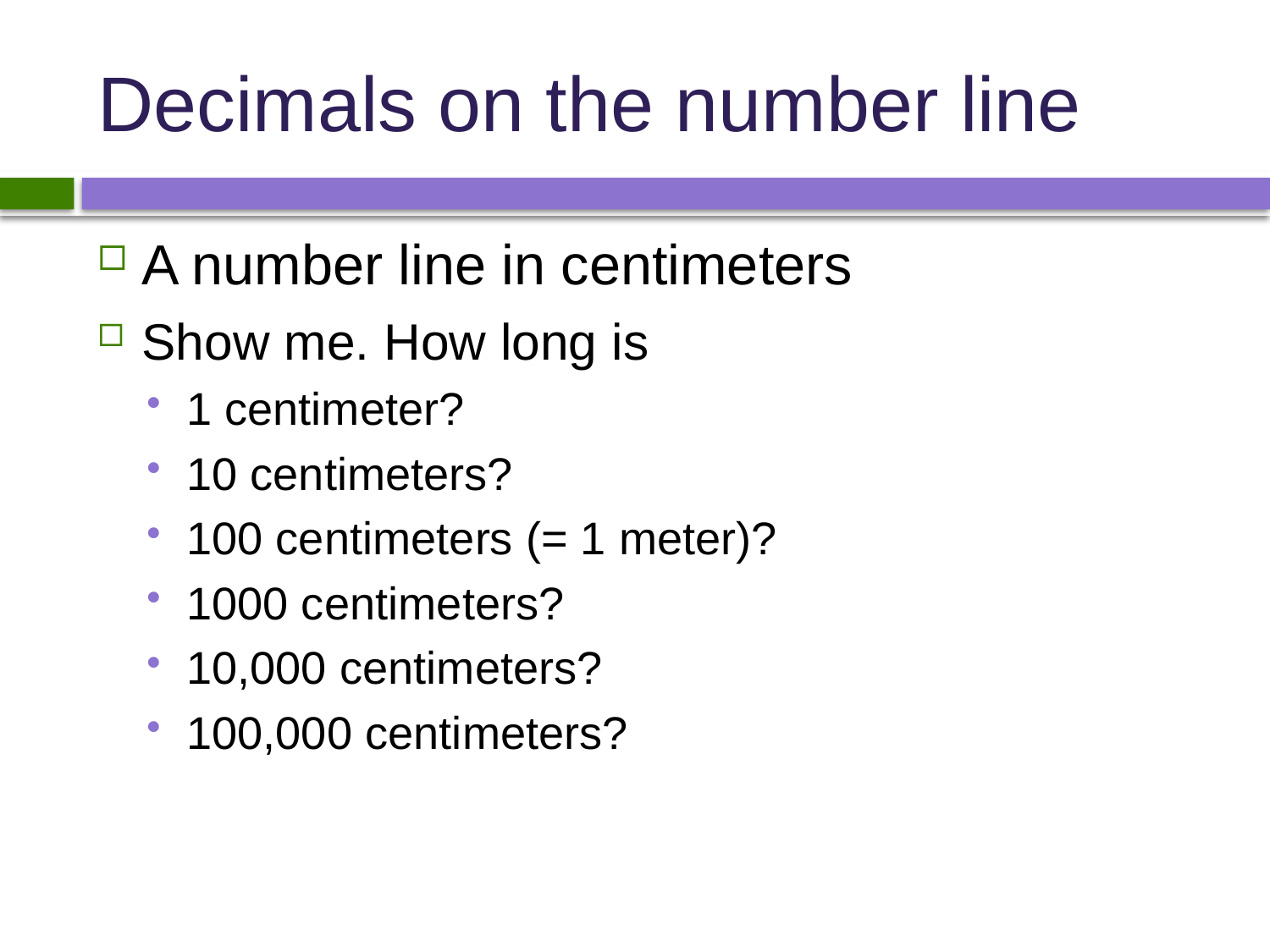

# Decimals on the number line
A number line in centimeters
Show me. How long is
1 centimeter?
10 centimeters?
100 centimeters (= 1 meter)?
1000 centimeters?
10,000 centimeters?
100,000 centimeters?